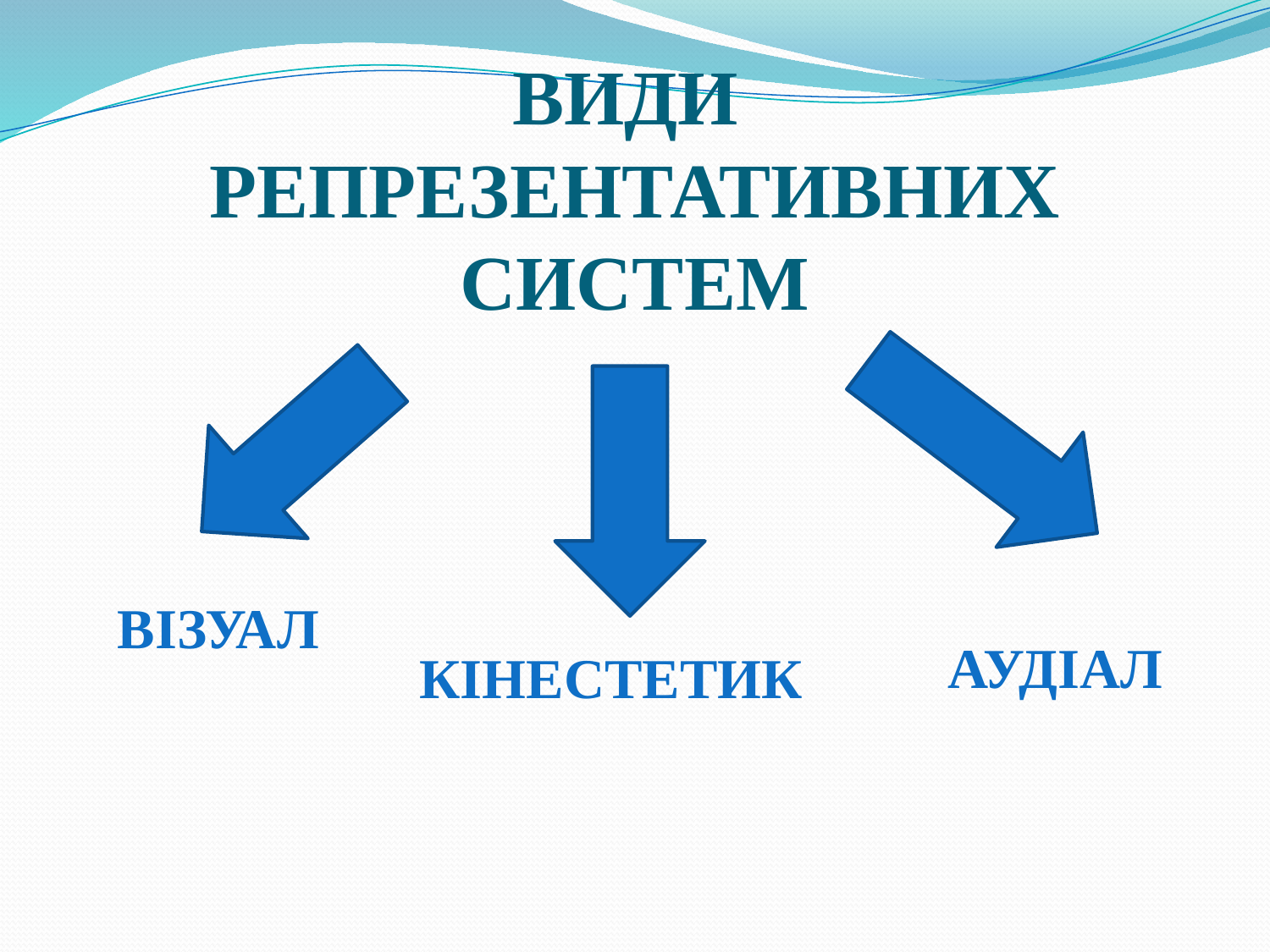

# ВИДИ РЕПРЕЗЕНТАТИВНИХ СИСТЕМ

ВІЗУАЛ
АУДІАЛ
КІНЕСТЕТИК